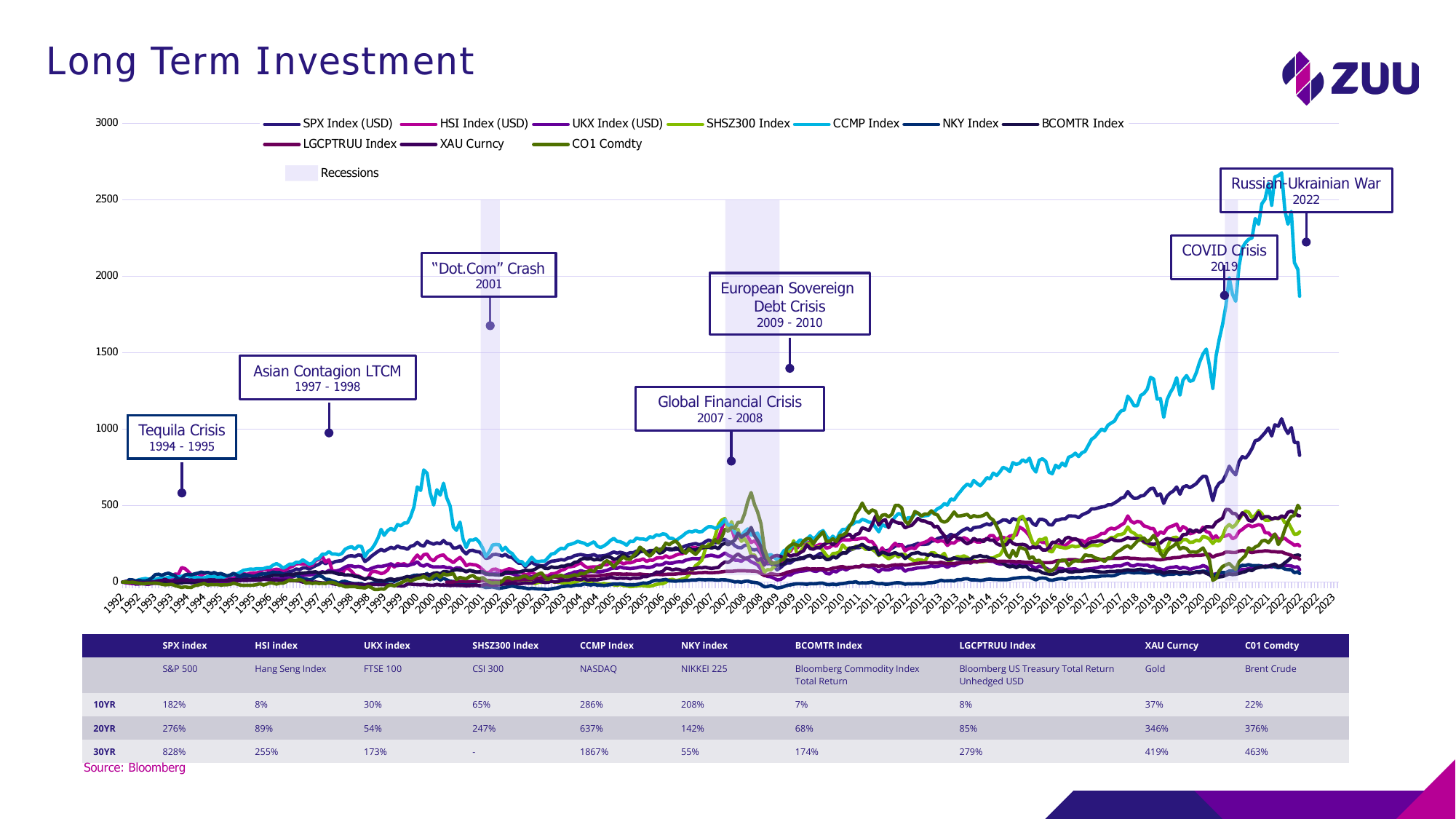

Long Term Investment

### Chart

| Category | SPX Index (USD) | HSI Index (USD) | UKX Index (USD) | SHSZ300 Index | CCMP Index | NKY Index | BCOMTR Index | LGCPTRUU Index | XAU Curncy | CO1 Comdty |
|---|---|---|---|---|---|---|---|---|---|---|
| 44728 | 828.60046 | 236.33604 | 80.3985 | 328.64609 | 1869.33105 | 56.00663 | 174.50352 | 149.36479 | 433.62991 | 483.24356 |
| 44712 | 912.43445 | 245.65697 | 99.89787 | 315.43924 | 2043.61072 | 67.44938 | 176.80969 | 160.67802 | 435.0466 | 501.86185 |
| 44680 | 912.38055 | 240.41985 | 97.57985 | 311.70197 | 2088.54517 | 61.75322 | 172.65195 | 159.14145 | 452.39664 | 435.71777 |
| 44651 | 1010.01373 | 255.69342 | 105.60246 | 351.18686 | 2423.1582 | 80.59395 | 161.81113 | 175.21869 | 464.19336 | 428.71143 |
| 44620 | 971.67639 | 268.17181 | 107.94461 | 391.94131 | 2339.92188 | 81.83881 | 140.97403 | 182.24524 | 455.90857 | 394.80646 |
| 44592 | 1006.3728 | 286.64459 | 108.83015 | 386.00879 | 2426.59326 | 85.06383 | 126.84238 | 188.17647 | 423.34595 | 346.88879 |
| 44561 | 1067.78064 | 280.05292 | 108.10352 | 426.54462 | 2675.89966 | 97.24447 | 108.53555 | 197.34192 | 432.67328 | 281.08771 |
| 44530 | 1018.97876 | 281.34256 | 94.95892 | 414.3172 | 2656.86475 | 94.08772 | 101.43452 | 196.4314 | 416.75015 | 245.76189 |
| 44498 | 1028.38245 | 313.18246 | 106.04131 | 419.13336 | 2649.89185 | 99.82731 | 117.32197 | 198.8022 | 419.33023 | 313.4248 |
| 44469 | 955.40747 | 299.80219 | 98.61037 | 411.52032 | 2463.62305 | 108.54408 | 111.84765 | 198.71683 | 411.63367 | 284.71338 |
| 44439 | 1008.11975 | 321.42761 | 103.85683 | 403.88916 | 2607.45923 | 101.55095 | 101.80728 | 203.34389 | 428.13629 | 257.6188 |
| 44407 | 976.90009 | 323.02466 | 103.50668 | 404.40958 | 2503.3855 | 96.08897 | 102.4059 | 204.79659 | 428.30228 | 273.98334 |
| 44377 | 952.94751 | 370.13312 | 102.20569 | 448.06036 | 2473.44751 | 104.50513 | 98.75176 | 201.00327 | 415.46594 | 268.10388 |
| 44347 | 930.06567 | 375.71469 | 107.58351 | 466.98938 | 2339.44995 | 108.00663 | 95.13917 | 200.6129 | 455.2912 | 239.63744 |
| 44316 | 924.44507 | 368.4281 | 100.69698 | 436.04199 | 2377.40942 | 108.00663 | 89.95638 | 197.44133 | 415.18054 | 229.49535 |
| 44286 | 873.41351 | 362.32471 | 92.90088 | 421.89474 | 2250.40283 | 108.1553 | 75.41347 | 193.20287 | 397.29471 | 211.31798 |
| 44253 | 833.78497 | 373.21942 | 88.24397 | 458.48483 | 2240.72925 | 114.30991 | 79.26216 | 198.95808 | 404.96216 | 224.00784 |
| 44225 | 810.04065 | 362.03091 | 82.84974 | 464.00479 | 2219.14307 | 108.48421 | 68.36787 | 203.16121 | 438.04602 | 173.78735 |
| 44196 | 820.28961 | 344.81918 | 83.62409 | 440.85931 | 2186.77783 | 109.73672 | 64.06018 | 206.20277 | 452.81305 | 153.79716 |
| 44165 | 787.34991 | 330.35358 | 74.21283 | 410.75958 | 2064.43213 | 99.99928 | 56.28639 | 202.46982 | 417.45776 | 133.17001 |
| 44134 | 701.18585 | 293.77829 | 50.28678 | 375.29544 | 1836.05212 | 73.23255 | 50.98309 | 193.48665 | 447.11996 | 83.53748 |
| 44104 | 723.98199 | 283.38538 | 57.69106 | 357.61322 | 1881.46021 | 73.35958 | 48.88586 | 193.66862 | 449.16132 | 100.63694 |
| 44074 | 757.62482 | 311.44632 | 65.47655 | 376.40518 | 1989.32935 | 72.54626 | 54.04856 | 195.99043 | 473.03436 | 121.85204 |
| 44043 | 701.47009 | 301.95047 | 60.8507 | 355.98364 | 1806.54187 | 61.85437 | 44.28997 | 196.8878 | 475.38147 | 112.15091 |
| 44012 | 659.61432 | 299.1817 | 59.01941 | 299.24203 | 1684.7356 | 63.09801 | 36.49926 | 184.84972 | 418.62552 | 101.61685 |
| 43980 | 645.89844 | 275.15192 | 55.83439 | 267.07733 | 1583.79529 | 60.12562 | 33.45348 | 179.03123 | 403.86429 | 73.10142 |
| 43951 | 613.586 | 302.71805 | 54.59252 | 275.25052 | 1477.28003 | 49.0152 | 27.90198 | 175.03421 | 391.11823 | 23.81186 |
| 43921 | 533.26062 | 285.67612 | 46.41397 | 252.58623 | 1266.23486 | 38.4933 | 29.90036 | 162.40594 | 359.28363 | 11.41597 |
| 43889 | 623.82513 | 324.61868 | 74.84313 | 281.73331 | 1420.11536 | 54.24587 | 48.98392 | 182.81161 | 361.76178 | 147.52573 |
| 43861 | 690.29742 | 329.16241 | 100.1842 | 292.71051 | 1523.65857 | 68.88457 | 56.89161 | 181.86981 | 362.77228 | 184.95836 |
| 43830 | 691.58624 | 358.37952 | 108.28181 | 298.53491 | 1492.01563 | 71.42696 | 69.35048 | 177.44406 | 341.83749 | 223.3709 |
| 43798 | 669.58398 | 326.26743 | 97.80883 | 268.80618 | 1437.52124 | 68.0117 | 61.22264 | 175.08104 | 326.31915 | 205.87947 |
| 43769 | 644.24463 | 334.79279 | 95.24155 | 274.07651 | 1371.32007 | 67.54023 | 65.45925 | 175.73616 | 340.59116 | 195.10043 |
| 43738 | 629.3429 | 321.57272 | 89.56707 | 261.49146 | 1319.32935 | 58.73174 | 62.18004 | 172.55843 | 328.79733 | 197.7952 |
| 43707 | 617.02356 | 315.51245 | 82.56222 | 259.65784 | 1312.86023 | 53.60245 | 60.29714 | 174.66805 | 342.74316 | 196.08035 |
| 43677 | 630.23474 | 349.42419 | 92.93594 | 277.41452 | 1350.57129 | 56.38596 | 64.1036 | 169.49982 | 311.70065 | 219.30426 |
| 43644 | 620.77228 | 362.82205 | 96.27444 | 277.40683 | 1320.55359 | 55.61872 | 65.21478 | 169.31166 | 310.46884 | 226.06566 |
| 43616 | 574.29315 | 334.5466 | 88.29944 | 256.10452 | 1222.41833 | 49.79488 | 60.89399 | 162.09317 | 280.1922 | 215.97256 |
| 43585 | 621.76947 | 379.4631 | 101.4381 | 293.61771 | 1336.37158 | 57.4086 | 66.49581 | 160.31544 | 273.77112 | 256.6879 |
| 43553 | 594.46759 | 368.73694 | 96.92017 | 290.82401 | 1271.41943 | 51.05919 | 67.20067 | 159.12979 | 276.3483 | 235.08084 |
| 43524 | 582.23895 | 361.99561 | 95.41036 | 271.35675 | 1236.50281 | 51.57052 | 67.49968 | 154.98256 | 282.44614 | 223.51788 |
| 43496 | 562.54224 | 351.01764 | 90.39646 | 223.69566 | 1192.005 | 50.63129 | 65.82088 | 154.50484 | 284.7554 | 203.2337 |
| 43465 | 514.21326 | 317.95679 | 78.55253 | 196.51872 | 1077.3031 | 43.03971 | 57.256 | 148.79782 | 273.46826 | 163.59628 |
| 43434 | 576.28021 | 329.06311 | 85.35934 | 208.84503 | 1200.66357 | 55.19629 | 68.88842 | 145.75824 | 255.42224 | 187.65311 |
| 43404 | 564.41418 | 303.46295 | 89.28575 | 206.27345 | 1196.29175 | 53.00074 | 69.84483 | 146.68301 | 253.7449 | 269.76971 |
| 43371 | 613.96582 | 349.75931 | 103.93578 | 239.14183 | 1327.67029 | 67.68592 | 73.59231 | 150.83881 | 246.79091 | 305.29153 |
| 43343 | 610.9129 | 350.02689 | 100.53928 | 230.31154 | 1338.8822 | 62.42491 | 70.32609 | 151.85991 | 249.7816 | 279.32385 |
| 43312 | 590.0304 | 361.24487 | 111.78511 | 249.29208 | 1261.21179 | 59.18085 | 73.39608 | 151.31853 | 256.47934 | 263.79227 |
| 43280 | 566.03864 | 367.40427 | 109.79398 | 259.07178 | 1232.55859 | 58.87142 | 77.17753 | 149.80437 | 264.76413 | 289.22092 |
| 43251 | 562.82892 | 391.96036 | 112.51038 | 301.82413 | 1220.4613 | 61.10673 | 83.59615 | 151.0186 | 278.13336 | 280.1568 |
| 43220 | 548.8092 | 397.17584 | 115.21542 | 301.58267 | 1153.77393 | 62.51423 | 81.03153 | 152.95113 | 283.04892 | 268.29987 |
| 43189 | 547.05005 | 385.63629 | 105.94389 | 320.0015 | 1153.27356 | 59.37584 | 76.4707 | 155.85942 | 285.98718 | 244.29201 |
| 43159 | 564.92627 | 399.1731 | 107.56661 | 330.53958 | 1190.45605 | 63.15321 | 77.57431 | 154.76352 | 283.89923 | 222.293 |
| 43131 | 591.87286 | 432.53476 | 122.48264 | 360.71167 | 1215.02478 | 66.66168 | 80.69944 | 159.50513 | 291.71228 | 238.31454 |
| 43098 | 555.07178 | 385.06192 | 116.47276 | 319.6647 | 1124.87402 | 59.55841 | 77.18078 | 158.00281 | 279.38263 | 227.63351 |
| 43069 | 548.69409 | 373.13849 | 106.07607 | 310.87369 | 1119.65405 | 59.37729 | 72.04446 | 155.94717 | 271.29004 | 211.46497 |
| 43039 | 530.97467 | 358.5567 | 107.07477 | 309.47415 | 1093.69592 | 52.78551 | 72.84177 | 154.52605 | 270.25336 | 200.68594 |
| 43007 | 517.27838 | 346.75055 | 105.62245 | 291.7121 | 1052.58337 | 42.62555 | 69.21323 | 154.34238 | 272.67035 | 181.92062 |
| 42978 | 505.58878 | 352.67828 | 99.48509 | 292.56628 | 1040.64233 | 40.73735 | 69.46587 | 154.9733 | 284.8078 | 156.6389 |
| 42947 | 505.258 | 343.0845 | 102.45469 | 276.5625 | 1026.35205 | 42.39944 | 68.78553 | 152.91307 | 269.66803 | 157.96178 |
| 42916 | 493.76929 | 318.01126 | 98.05563 | 267.17981 | 989.49963 | 40.70084 | 65.05351 | 148.75647 | 261.56378 | 134.78687 |
| 42886 | 490.92468 | 317.06769 | 101.82065 | 247.05609 | 999.80835 | 40.10695 | 65.37133 | 147.71288 | 269.5166 | 146.49681 |
| 42853 | 484.16229 | 300.81531 | 94.23951 | 238.03358 | 973.03229 | 35.94986 | 67.59745 | 143.63844 | 269.33023 | 153.45419 |
| 42825 | 478.89938 | 292.95953 | 91.22682 | 240.41493 | 948.92474 | 34.04629 | 70.1594 | 140.27394 | 263.77402 | 158.8437 |
| 42794 | 479.12482 | 287.36404 | 87.78321 | 240.94894 | 933.61249 | 34.77027 | 74.812 | 140.32475 | 263.5527 | 172.36649 |
| 42766 | 458.35498 | 281.37094 | 85.79728 | 233.63591 | 896.23669 | 32.96383 | 74.4478 | 138.58119 | 252.56844 | 172.90544 |
| 42734 | 448.54462 | 259.3688 | 83.59428 | 223.12009 | 855.13129 | 29.30845 | 74.2118 | 136.50583 | 234.15842 | 178.39294 |
| 42704 | 438.73917 | 272.14499 | 76.52679 | 247.54247 | 844.58484 | 26.58053 | 71.12724 | 135.42506 | 241.6424 | 147.28075 |
| 42674 | 420.93643 | 274.55249 | 77.0523 | 233.87547 | 820.71326 | 30.96034 | 68.87523 | 142.30887 | 271.93069 | 136.6487 |
| 42643 | 431.25644 | 280.46457 | 86.31362 | 230.60034 | 842.51239 | 27.97045 | 69.70423 | 146.82037 | 283.18869 | 140.37236 |
| 42613 | 431.91306 | 275.17621 | 85.5464 | 237.37741 | 824.98578 | 29.02118 | 64.55049 | 146.89218 | 281.17938 | 130.47525 |
| 42580 | 432.56235 | 257.35019 | 85.20273 | 226.93359 | 815.92084 | 27.7409 | 67.50204 | 146.4541 | 293.50031 | 108.03528 |
| 42551 | 414.25 | 239.42551 | 79.68249 | 221.06161 | 759.23883 | 19.10515 | 76.52515 | 142.29591 | 284.94467 | 143.4101 |
| 42521 | 413.78448 | 239.32204 | 88.30328 | 226.22733 | 777.93823 | 22.87289 | 69.52248 | 138.77573 | 253.90797 | 143.45909 |
| 42489 | 406.02734 | 243.97397 | 90.08131 | 230.31339 | 747.29596 | 21.38312 | 69.84335 | 140.57079 | 276.68317 | 135.81578 |
| 42460 | 404.66507 | 239.28137 | 85.05855 | 237.84889 | 764.0614 | 17.54427 | 56.52013 | 137.20129 | 258.9837 | 94.02254 |
| 42429 | 373.42334 | 211.29715 | 76.6205 | 197.41983 | 708.7207 | 11.98268 | 50.75861 | 128.68658 | 260.70764 | 76.23714 |
| 42398 | 375.38589 | 220.26697 | 80.16198 | 203.58185 | 718.65686 | 14.28797 | 53.25135 | 126.89283 | 225.629 | 70.21068 |
| 42369 | 400.79385 | 258.13693 | 91.49808 | 289.59601 | 788.46875 | 24.52443 | 55.871 | 126.81832 | 208.99825 | 82.65556 |
| 42338 | 409.72949 | 259.35681 | 98.97165 | 277.65399 | 806.43542 | 26.52941 | 60.83393 | 127.51518 | 210.06697 | 118.56933 |
| 42307 | 409.47223 | 269.99573 | 104.57158 | 278.9812 | 796.69092 | 24.75447 | 73.4138 | 130.05064 | 232.58882 | 142.82214 |
| 42277 | 370.43417 | 240.67268 | 90.97743 | 241.27321 | 719.7605 | 14.65224 | 74.19102 | 128.69017 | 224.72044 | 136.99167 |
| 42247 | 383.21164 | 254.1523 | 100.19119 | 257.30417 | 747.5 | 22.93504 | 80.35405 | 128.58479 | 230.49796 | 165.31113 |
| 42216 | 415.47018 | 302.49991 | 117.84689 | 316.44086 | 809.91486 | 31.01431 | 82.02644 | 129.72263 | 219.10309 | 155.80598 |
| 42185 | 405.49075 | 328.88699 | 113.50166 | 388.85281 | 784.82434 | 30.75145 | 103.65237 | 128.81259 | 241.39488 | 211.56296 |
| 42153 | 416.34 | 347.99014 | 122.07321 | 429.6084 | 799.57947 | 30.73664 | 100.19416 | 131.53632 | 246.70355 | 221.21509 |
| 42124 | 410.97906 | 359.68756 | 122.22951 | 419.00504 | 776.76013 | 28.73059 | 105.74547 | 134.16541 | 244.89517 | 227.19255 |
| 42094 | 406.66193 | 306.79681 | 109.3163 | 342.54092 | 769.56885 | 26.34949 | 94.5881 | 132.42204 | 244.6622 | 170.01469 |
| 42062 | 415.6319 | 305.38266 | 123.31663 | 286.0285 | 780.68311 | 23.87551 | 105.12391 | 134.83946 | 253.28481 | 206.61441 |
| 42034 | 388.80042 | 300.36795 | 111.07307 | 272.08414 | 722.43433 | 18.77275 | 99.97204 | 136.14893 | 273.84683 | 159.62764 |
| 42004 | 404.45926 | 285.57724 | 113.00995 | 285.64404 | 740.32117 | 15.26741 | 106.88235 | 135.19646 | 244.89517 | 180.89172 |
| 41971 | 406.58109 | 291.75299 | 118.6758 | 209.77377 | 750.18274 | 16.05601 | 123.96201 | 136.68204 | 239.94759 | 243.70407 |
| 41943 | 394.45044 | 291.93637 | 118.00276 | 177.89569 | 721.63593 | 15.49468 | 133.4588 | 135.99582 | 241.56668 | 320.67615 |
| 41912 | 383.23859 | 274.07843 | 123.64449 | 170.49934 | 697.26581 | 16.37796 | 135.35075 | 135.0578 | 251.82004 | 363.84125 |
| 41880 | 390.85364 | 304.34286 | 135.48077 | 157.93521 | 712.68097 | 16.99558 | 150.97601 | 140.62616 | 274.87479 | 405.58551 |
| 41851 | 373.04111 | 304.58978 | 136.60338 | 157.84422 | 675.33179 | 19.84298 | 153.62677 | 138.63348 | 273.49738 | 419.45126 |
| 41820 | 380.28372 | 278.98059 | 140.13658 | 136.40782 | 682.14691 | 18.11559 | 166.92932 | 140.1826 | 286.52591 | 450.51447 |
| 41789 | 371.30151 | 277.07654 | 138.97212 | 133.84219 | 652.77148 | 13.4402 | 165.34691 | 138.94765 | 263.91382 | 436.06076 |
| 41759 | 361.59406 | 261.58063 | 138.18896 | 133.62024 | 630.04968 | 10.50436 | 173.20045 | 137.09113 | 276.12115 | 429.49533 |
| 41729 | 358.74945 | 261.68723 | 129.16931 | 133.81473 | 645.03015 | 13.5167 | 166.70395 | 133.95074 | 273.91089 | 427.97647 |
| 41698 | 355.59122 | 272.68976 | 137.17545 | 140.18124 | 664.39319 | 14.7312 | 165.61177 | 133.7845 | 286.2522 | 434.3949 |
| 41670 | 336.75946 | 259.33578 | 123.10613 | 146.09279 | 628.15472 | 15.11864 | 150.02225 | 130.03371 | 262.41992 | 421.31308 |
| 41639 | 352.87402 | 280.70383 | 132.78801 | 160.79497 | 641.05573 | 22.3349 | 149.28027 | 128.01611 | 249.92429 | 442.87115 |
| 41607 | 342.44867 | 290.15506 | 126.56509 | 171.16693 | 620.34955 | 20.61566 | 146.22733 | 128.00606 | 264.98251 | 437.43262 |
| 41578 | 330.37683 | 279.10425 | 124.96096 | 163.8197 | 595.47729 | 15.0007 | 148.21388 | 128.28825 | 285.28247 | 433.26801 |
| 41547 | 312.00323 | 273.33768 | 117.74014 | 166.59915 | 569.1767 | 16.14509 | 151.93399 | 125.16351 | 287.02097 | 430.96521 |
| 41516 | 300.10046 | 254.91679 | 106.65266 | 156.15132 | 536.95349 | 7.57276 | 158.53752 | 121.02076 | 306.31042 | 458.59872 |
| 41486 | 313.0274 | 257.38556 | 109.22385 | 142.39648 | 543.42975 | 9.69522 | 150.03072 | 122.44865 | 285.8678 | 427.6825 |
| 41453 | 293.56104 | 239.71558 | 96.51083 | 142.89372 | 503.84137 | 8.65132 | 146.66998 | 119.00775 | 259.50204 | 400.53894 |
| 41425 | 299.55408 | 265.35077 | 107.98288 | 187.8275 | 513.18488 | 7.75304 | 158.87483 | 124.43089 | 304.13513 | 391.86673 |
| 41394 | 291.42697 | 271.08252 | 108.05004 | 168.91885 | 490.62988 | 12.14151 | 164.81406 | 129.9843 | 330.02621 | 401.56787 |
| 41362 | 284.47348 | 263.83167 | 102.76958 | 172.14697 | 479.7587 | 3.82927 | 172.41722 | 124.6543 | 365.20093 | 439.0495 |
| 41333 | 271.11777 | 275.99619 | 101.09271 | 191.03102 | 460.71506 | -1.25451 | 170.59389 | 124.97585 | 359.99127 | 445.71289 |
| 41305 | 267.05786 | 287.50577 | 107.45692 | 192.67601 | 457.51065 | -3.7648 | 182.12372 | 126.13371 | 384.47873 | 466.14404 |
| 41274 | 249.43646 | 270.2334 | 99.44723 | 174.11865 | 435.75409 | -4.71069 | 175.51881 | 127.22662 | 387.87128 | 444.39001 |
| 41243 | 246.98387 | 260.0325 | 95.83405 | 132.78398 | 434.10928 | -9.6759 | 182.89424 | 126.04226 | 399.41177 | 444.97797 |
| 41213 | 245.99892 | 253.67316 | 94.25421 | 144.8997 | 428.25232 | -11.77172 | 182.74834 | 125.55766 | 401.0629 | 432.58206 |
| 41180 | 252.98427 | 240.40025 | 93.11651 | 147.13237 | 452.91519 | -10.17506 | 194.14003 | 123.00637 | 416.08911 | 450.66144 |
| 41152 | 244.63174 | 218.13605 | 88.65099 | 135.23518 | 444.17496 | -10.93858 | 189.20741 | 119.81927 | 392.67618 | 461.34247 |
| 41121 | 237.95267 | 223.35074 | 83.84613 | 148.3808 | 421.5614 | -12.1849 | 185.50061 | 117.13161 | 370.17471 | 414.06174 |
| 41089 | 233.74823 | 217.41156 | 81.90474 | 162.39966 | 420.76828 | -10.94032 | 168.15471 | 112.84512 | 365.18637 | 379.17688 |
| 41060 | 221.04915 | 204.00256 | 70.7856 | 179.92824 | 401.6572 | -14.02047 | 154.19202 | 110.63927 | 354.42923 | 399.11807 |
| 41029 | 242.50748 | 244.37303 | 93.9399 | 182.50456 | 440.5181 | -6.62901 | 179.73761 | 114.17421 | 384.78452 | 485.35031 |
| 40998 | 245.09482 | 235.32031 | 92.05804 | 164.03145 | 448.53973 | -3.70792 | 180.92657 | 112.24039 | 385.7746 | 502.0578 |
| 40968 | 234.61067 | 254.05629 | 94.82922 | 183.48068 | 426.41766 | -5.29197 | 193.04863 | 113.23051 | 394.10599 | 500.97992 |
| 40939 | 221.55878 | 232.97459 | 86.30398 | 164.58878 | 399.2619 | -8.95558 | 185.34799 | 109.98255 | 406.04544 | 443.75305 |
| 40907 | 208.13202 | 200.62471 | 79.9345 | 152.24725 | 362.23386 | -13.34139 | 178.46201 | 104.33071 | 355.71054 | 426.11465 |
| 40877 | 205.52261 | 193.24248 | 80.10246 | 167.76602 | 364.92902 | -14.20032 | 189.30489 | 102.23374 | 408.54688 | 441.49927 |
| 40847 | 207.076 | 223.86932 | 86.1854 | 187.11198 | 376.29703 | -9.01281 | 195.87032 | 109.12372 | 399.33023 | 436.79568 |
| 40816 | 177.2137 | 186.18269 | 67.08799 | 173.96071 | 328.56635 | -11.0044 | 177.5041 | 102.43246 | 372.85672 | 403.4787 |
| 40786 | 198.64507 | 234.01421 | 82.79838 | 202.35783 | 357.67566 | -7.65471 | 225.46072 | 108.83465 | 431.61038 | 462.71436 |
| 40753 | 216.62665 | 264.651 | 98.96583 | 212.77797 | 389.06671 | 0.53031 | 222.24286 | 110.2224 | 373.80606 | 471.97452 |
| 40724 | 223.57524 | 264.57413 | 98.90067 | 219.02798 | 392.10788 | -3.85349 | 212.97331 | 105.78381 | 336.86081 | 451.10239 |
| 40694 | 229.59279 | 285.69522 | 104.95905 | 213.83244 | 403.06955 | -5.96247 | 229.59908 | 106.8848 | 347.21317 | 471.92554 |
| 40662 | 234.1035 | 286.80481 | 110.27148 | 233.20821 | 409.85449 | -4.70678 | 247.15912 | 107.2401 | 355.35818 | 516.80548 |
| 40633 | 224.84686 | 283.18918 | 97.62768 | 233.43924 | 393.44748 | -7.06945 | 235.5392 | 100.51627 | 317.06464 | 475.01224 |
| 40602 | 225.18744 | 279.52206 | 102.80028 | 233.94952 | 393.6604 | 2.42064 | 228.75195 | 99.49468 | 310.98718 | 447.77069 |
| 40574 | 215.11736 | 281.03073 | 95.71674 | 216.01617 | 379.07736 | -1.44668 | 224.47566 | 97.18972 | 288.08386 | 394.90445 |
| 40543 | 208.13936 | 275.35831 | 91.52227 | 221.59064 | 370.70087 | -1.25626 | 221.25346 | 95.86661 | 313.91962 | 364.23322 |
| 40512 | 189.25124 | 275.24881 | 79.35363 | 218.74843 | 343.26294 | -6.21935 | 190.23079 | 94.28312 | 303.67792 | 320.97012 |
| 40480 | 189.91522 | 277.39407 | 89.2592 | 243.1306 | 344.89175 | -9.78558 | 191.26193 | 101.25867 | 295.86487 | 307.39835 |
| 40451 | 179.60994 | 264.93253 | 81.70053 | 197.25761 | 320.26614 | -11.41799 | 177.43785 | 99.21398 | 281.05417 | 303.28271 |
| 40421 | 157.10051 | 234.38872 | 66.8781 | 188.77675 | 275.09402 | -17.21812 | 158.65842 | 93.64363 | 263.24985 | 265.70309 |
| 40389 | 169.90738 | 242.91945 | 71.82299 | 186.85605 | 300.05322 | -12.95884 | 165.41357 | 91.27153 | 243.9138 | 283.04752 |
| 40359 | 152.53835 | 227.42522 | 53.18108 | 156.03961 | 274.24414 | -16.41972 | 148.57454 | 83.79465 | 261.78799 | 267.51593 |
| 40329 | 166.92067 | 221.50751 | 56.54242 | 175.14636 | 300.46841 | -15.41568 | 147.786 | 80.79273 | 254.19336 | 265.75208 |
| 40298 | 190.75563 | 244.36366 | 76.69663 | 204.45012 | 336.69092 | -7.2199 | 166.21599 | 87.04043 | 243.34013 | 328.41739 |
| 40268 | 186.52669 | 246.45671 | 79.64076 | 232.00368 | 325.47195 | -6.34935 | 161.13875 | 85.88665 | 224.18463 | 305.19354 |
| 40235 | 170.61548 | 236.32114 | 69.85926 | 225.6823 | 297.13626 | -10.07173 | 164.42387 | 85.44618 | 225.44846 | 280.1568 |
| 40207 | 163.11314 | 228.22607 | 72.97638 | 217.95262 | 281.00604 | -11.0638 | 154.95801 | 86.34068 | 214.85149 | 250.12248 |
| 40178 | 173.21507 | 257.30005 | 81.98888 | 254.80435 | 302.6171 | -9.9171 | 174.97012 | 85.07842 | 219.44672 | 281.82263 |
| 40147 | 168.44466 | 256.61871 | 77.20924 | 248.45233 | 280.5181 | -14.5606 | 169.63423 | 89.87023 | 243.51485 | 284.46838 |
| 40116 | 153.88347 | 255.49713 | 72.67202 | 225.48236 | 262.86551 | -12.0212 | 160.47231 | 85.97879 | 204.44089 | 268.44684 |
| 40086 | 158.99936 | 242.46199 | 71.20889 | 198.19269 | 276.58267 | -10.84068 | 152.201 | 83.70391 | 193.44788 | 238.41254 |
| 40056 | 150.0686 | 222.32671 | 66.53657 | 180.69536 | 256.46912 | -10.81202 | 148.29424 | 79.3466 | 176.99185 | 241.25429 |
| 40025 | 141.9464 | 236.22044 | 60.1978 | 270.30408 | 251.04684 | -13.64004 | 149.74942 | 75.38614 | 177.81013 | 251.29839 |
| 39994 | 125.24624 | 200.35512 | 45.66032 | 214.03407 | 225.59262 | -18.41895 | 141.93094 | 68.05668 | 169.80199 | 239.53944 |
| 39962 | 125.20213 | 196.87984 | 48.59275 | 173.79781 | 214.8208 | -21.3945 | 146.62341 | 64.55801 | 185.14268 | 221.0191 |
| 39933 | 113.85064 | 153.65239 | 30.53937 | 160.42143 | 204.70192 | -29.55711 | 118.24215 | 54.36 | 158.6488 | 148.8976 |
| 39903 | 95.4893 | 121.86664 | 16.8878 | 148.60365 | 171.21895 | -35.59164 | 116.65403 | 49.35622 | 167.71986 | 141.20529 |
| 39871 | 80.10732 | 109.2278 | 14.41101 | 111.9999 | 144.47125 | -39.03636 | 109.1191 | 47.81367 | 174.40886 | 127.09456 |
| 39843 | 102.35213 | 116.86815 | 24.95007 | 101.12539 | 161.96239 | -29.85823 | 118.82009 | 51.39911 | 170.19511 | 124.79177 |
| 39813 | 121.30887 | 135.12796 | 34.56082 | 80.40936 | 179.81369 | -22.60826 | 131.25031 | 55.29404 | 156.85789 | 123.3709 |
| 39780 | 119.59132 | 126.96618 | 37.31243 | 81.13212 | 172.45741 | -29.71895 | 142.1062 | 45.89161 | 138.22073 | 162.07741 |
| 39752 | 137.35728 | 128.28059 | 47.19075 | 64.78068 | 205.34953 | -31.12334 | 160.21246 | 42.64774 | 110.78917 | 220.0392 |
| 39721 | 185.77449 | 193.87321 | 81.70016 | 121.93565 | 271.16394 | -16.33115 | 230.56799 | 55.47453 | 153.6255 | 380.98972 |
| 39689 | 214.31126 | 245.06453 | 113.27579 | 136.94388 | 320.07098 | -5.17206 | 273.64105 | 68.16077 | 142.03552 | 458.79471 |
| 39660 | 210.5258 | 269.008 | 123.28702 | 178.1814 | 312.62421 | -2.24844 | 302.99606 | 71.55835 | 166.19102 | 507.44733 |
| 39629 | 213.61787 | 258.98425 | 133.194 | 175.92447 | 306.84528 | 0.17634 | 357.19278 | 72.11257 | 169.48166 | 585.10535 |
| 39598 | 243.11266 | 298.15924 | 149.27954 | 252.3951 | 347.5976 | 7.22217 | 319.06229 | 72.78026 | 158.15376 | 526.06567 |
| 39568 | 239.48891 | 318.51556 | 151.36848 | 283.83344 | 328.10504 | 4.71001 | 307.91006 | 74.16154 | 155.54747 | 445.6149 |
| 39538 | 224.07997 | 271.85458 | 135.85385 | 266.20486 | 304.38254 | -1.02641 | 293.87399 | 74.18106 | 167.00641 | 391.42578 |
| 39507 | 226.02293 | 296.13342 | 143.23085 | 345.29175 | 303.03052 | 3.00075 | 320.54504 | 73.94638 | 183.60512 | 390.44586 |
| 39478 | 237.76401 | 281.0108 | 143.47333 | 335.82529 | 324.03479 | 0.76459 | 274.53702 | 72.54607 | 169.6855 | 351.78833 |
| 39447 | 259.76871 | 351.65045 | 166.55006 | 395.1084 | 370.59616 | 7.08227 | 259.35886 | 69.9912 | 142.77811 | 359.82361 |
| 39416 | 262.89999 | 365.93298 | 175.6545 | 334.41956 | 372.13626 | 11.60021 | 243.44916 | 70.64224 | 128.17415 | 332.43509 |
| 39386 | 279.61975 | 412.3345 | 190.95436 | 416.29208 | 407.29596 | 14.65517 | 254.56891 | 69.77833 | 132.03261 | 344.04703 |
| 39353 | 274.07507 | 342.63452 | 174.74118 | 403.67361 | 379.32932 | 15.37501 | 243.13016 | 66.69313 | 116.54047 | 287.8981 |
| 39325 | 261.14813 | 289.62402 | 164.65826 | 375.57767 | 360.67422 | 12.78588 | 217.69965 | 63.462 | 96.06873 | 256.14896 |
| 39294 | 256.56393 | 275.18768 | 169.62538 | 299.04538 | 351.66254 | 14.16329 | 229.67007 | 62.56791 | 93.44788 | 277.51102 |
| 39262 | 268.34174 | 252.72684 | 176.14055 | 234.93262 | 361.89319 | 16.11553 | 222.96809 | 60.77594 | 89.18171 | 249.87752 |
| 39233 | 275.02328 | 234.66327 | 172.87212 | 247.76028 | 362.12207 | 15.79659 | 227.5434 | 61.30108 | 92.34129 | 233.366 |
| 39202 | 263.20135 | 229.01981 | 168.71632 | 212.72348 | 348.02875 | 14.64685 | 227.12003 | 63.64389 | 97.56844 | 231.45517 |
| 39171 | 248.13054 | 220.93478 | 158.56453 | 143.9129 | 329.67352 | 16.00588 | 223.38457 | 61.49711 | 93.30227 | 233.65997 |
| 39141 | 244.69055 | 218.62714 | 152.05708 | 122.69559 | 328.69943 | 17.33126 | 220.26248 | 61.73169 | 94.91846 | 203.2337 |
| 39113 | 252.38889 | 226.12825 | 153.4381 | 107.8493 | 337.17706 | 13.44554 | 209.82898 | 58.24696 | 90.21549 | 181.2347 |
| 39080 | 247.50331 | 225.05789 | 153.46185 | 77.14977 | 328.54684 | 14.14471 | 209.17818 | 59.27433 | 85.4106 | 198.18716 |
| 39051 | 243.1739 | 208.72708 | 147.814 | 48.25771 | 331.47089 | 10.96132 | 224.06195 | 61.27199 | 88.70123 | 214.84566 |
| 39021 | 237.61455 | 198.39221 | 143.51483 | 25.91467 | 319.92725 | 10.86561 | 207.25827 | 57.3427 | 76.64531 | 189.22096 |
| 38989 | 227.30191 | 185.17462 | 132.30669 | 20.2689 | 300.71506 | 7.82713 | 193.34331 | 55.56707 | 74.2283 | 206.12445 |
| 38960 | 219.4541 | 183.23979 | 133.91318 | 14.03359 | 287.46451 | 8.51289 | 212.1378 | 55.3292 | 82.67326 | 244.19402 |
| 38929 | 212.79953 | 176.62309 | 130.59573 | 10.02885 | 271.09119 | 6.39863 | 223.80695 | 53.01517 | 85.42516 | 268.20187 |
| 38898 | 211.21674 | 165.27576 | 124.31734 | 18.12365 | 285.39566 | 6.88077 | 213.73576 | 51.20856 | 79.33897 | 260.1666 |
| 38868 | 211.18979 | 158.90096 | 123.17749 | 15.37274 | 286.60043 | 8.6124 | 218.68718 | 52.22159 | 87.88585 | 244.97795 |
| 38835 | 221.11775 | 172.17908 | 128.36406 | -0.90017 | 312.09546 | 17.21435 | 215.6675 | 50.49356 | 90.57368 | 255.21803 |
| 38807 | 217.25143 | 157.96828 | 115.97506 | -10.34082 | 315.15082 | 14.56368 | 195.62456 | 48.06628 | 69.96214 | 222.92993 |
| 38776 | 213.77959 | 159.86673 | 111.4436 | -11.27792 | 304.78885 | 10.41522 | 189.19235 | 49.64688 | 63.5265 | 202.59677 |
| 38748 | 213.63992 | 157.22725 | 113.90253 | -15.16468 | 309.1235 | 12.43338 | 208.50572 | 50.20639 | 65.66686 | 223.3219 |
| 38716 | 205.84848 | 143.00577 | 101.06727 | -22.48324 | 291.29169 | 7.76481 | 202.9035 | 48.54003 | 50.55329 | 188.976 |
| 38686 | 206.14005 | 143.96599 | 95.6373 | -26.74156 | 296.17105 | -2.01121 | 193.54416 | 47.32898 | 43.58765 | 169.72072 |
| 38656 | 195.73431 | 135.04613 | 95.82477 | -26.57283 | 276.20654 | -7.79411 | 192.78801 | 47.96 | 35.46593 | 184.66438 |
| 38625 | 201.07561 | 151.90067 | 101.34418 | -23.19931 | 281.77609 | -5.67941 | 212.42038 | 49.99034 | 36.66278 | 211.024 |
| 38595 | 198.99789 | 142.87866 | 98.90039 | -22.39308 | 281.84705 | -11.51604 | 198.53102 | 52.64024 | 26.73267 | 228.36845 |
| 38562 | 202.39134 | 142.43286 | 93.42497 | -25.77092 | 287.65613 | -16.3883 | 177.57933 | 49.91334 | 25.16016 | 190.88683 |
| 38533 | 191.89249 | 131.44231 | 90.75681 | -28.07857 | 264.96805 | -17.60054 | 165.66896 | 51.06811 | 26.82003 | 172.31749 |
| 38503 | 191.93414 | 125.75218 | 88.36362 | -29.94241 | 266.96594 | -17.63402 | 161.27089 | 51.16453 | 21.50553 | 148.55463 |
| 38471 | 183.44441 | 125.97248 | 90.97283 | -23.68243 | 240.9599 | -17.99518 | 163.31485 | 52.57699 | 26.49971 | 150.31847 |
| 38442 | 189.26103 | 119.50101 | 92.43815 | -22.87963 | 254.72498 | -14.10825 | 179.63019 | 50.84011 | 24.73792 | 165.99706 |
| 38411 | 194.8988 | 130.52167 | 98.95161 | -14.87677 | 264.03833 | -11.33105 | 170.00404 | 53.35923 | 26.86372 | 145.27193 |
| 38383 | 189.42764 | 122.81836 | 90.20699 | -21.84209 | 265.93506 | -13.24145 | 152.18822 | 52.83568 | 23.06348 | 124.98775 |
| 38352 | 196.93733 | 131.87149 | 92.03529 | -18.14988 | 285.99005 | -12.02899 | 149.58401 | 54.01685 | 27.67909 | 98.23616 |
| 38321 | 187.60229 | 129.02925 | 87.00633 | -13.00854 | 272.03867 | -16.57533 | 162.47305 | 51.46984 | 31.31916 | 122.97894 |
| 38289 | 176.91478 | 112.44171 | 76.67309 | -14.03393 | 250.42406 | -19.79444 | 165.65518 | 48.33184 | 24.79616 | 139.98041 |
| 38260 | 173.08766 | 113.13034 | 72.42499 | -9.20169 | 236.55785 | -22.30935 | 161.23445 | 45.30442 | 21.79674 | 127.24155 |
| 38230 | 170.55421 | 108.66805 | 67.51322 | -13.56872 | 226.13556 | -19.69615 | 144.49477 | 43.47878 | 19.35061 | 94.07153 |
| 38198 | 169.93678 | 98.72864 | 66.85277 | -10.89703 | 234.87579 | -19.84204 | 149.03365 | 40.28819 | 13.87595 | 96.12935 |
| 38168 | 179.52173 | 99.50098 | 68.64159 | -11.72587 | 263.34103 | -14.44221 | 144.71039 | 39.68167 | 14.8078 | 69.03479 |
| 38138 | 174.58224 | 98.235 | 69.10491 | -1.22349 | 252.50887 | -18.9926 | 155.29552 | 39.29598 | 15.18637 | 79.22587 |
| 38107 | 171.30641 | 93.94209 | 65.96299 | 1.46388 | 240.69376 | -15.94192 | 151.03922 | 38.93878 | 12.62376 | 68.9368 |
| 38077 | 175.93718 | 106.11507 | 68.05401 | 13.35181 | 253.83606 | -11.26666 | 155.57219 | 44.02503 | 24.18462 | 54.38511 |
| 38044 | 180.52629 | 126.28347 | 74.51064 | 10.6241 | 260.15259 | -20.21952 | 147.91714 | 42.69604 | 15.36109 | 57.91279 |
| 38016 | 177.14265 | 116.45589 | 66.63664 | 4.87355 | 266.59866 | -19.58985 | 132.81184 | 41.37702 | 17.19569 | 42.96913 |
| 37986 | 172.43593 | 105.16541 | 66.23554 | -2.21242 | 255.45955 | -21.29489 | 128.6658 | 40.67746 | 20.98136 | 47.81969 |
| 37953 | 159.27377 | 100.85815 | 55.661 | -6.45301 | 247.8105 | -27.23421 | 112.95893 | 36.31059 | 15.94351 | 39.39246 |
| 37925 | 157.43863 | 98.77092 | 51.35061 | -9.01511 | 242.83357 | -24.27306 | 113.63139 | 34.5736 | 11.89575 | 35.71778 |
| 37894 | 144.02657 | 83.6573 | 41.58466 | -7.7487 | 217.0582 | -27.75266 | 103.89398 | 35.50983 | 12.21607 | 35.27682 |
| 37862 | 146.97653 | 77.15369 | 36.50603 | -3.54056 | 221.2296 | -30.00802 | 103.72365 | 29.06242 | 9.36226 | 44.488 |
| 37833 | 142.63979 | 64.58192 | 39.10658 | 0.0715 | 207.84599 | -37.39818 | 95.98393 | 29.06112 | 3.1887 | 39.00049 |
| 37802 | 138.76611 | 55.54507 | 38.72425 | -0.60119 | 187.93471 | -40.3281 | 94.81229 | 33.59454 | 0.87362 | 38.80451 |
| 37771 | 136.093 | 54.08165 | 38.07526 | 6.4721 | 183.16359 | -44.36298 | 99.7509 | 34.5743 | 6.12988 | 28.95639 |
| 37741 | 124.6582 | 41.56827 | 30.83708 | 1.48409 | 159.81369 | -48.19748 | 88.71878 | 29.30686 | -1.41235 | 16.02156 |
| 37711 | 107.81595 | 40.21329 | 18.79861 | -0.54916 | 137.96487 | -46.70442 | 89.90125 | 26.66432 | -1.73267 | 33.17001 |
| 37680 | 106.0935 | 48.14315 | 19.89252 | -0.65725 | 137.31725 | -44.15666 | 105.39841 | 26.31569 | 1.9074 | 60.65654 |
| 37652 | 109.65845 | 50.35058 | 22.16945 | -1.16759 | 134.37012 | -45.13273 | 98.71218 | 24.46425 | 7.20734 | 52.37629 |
| 37621 | 115.56818 | 51.38811 | 32.12918 | -9.6723 | 136.96062 | -42.86 | 84.50974 | 23.03296 | 1.35411 | 40.42136 |
| 37589 | 129.40903 | 63.54379 | 35.06815 | -4.68393 | 162.38112 | -40.70692 | 75.8967 | 17.93267 | -7.35294 | 23.27291 |
| 37560 | 117.02357 | 53.31674 | 31.59826 | 0.28559 | 135.93861 | -44.37524 | 75.39949 | 16.50387 | -7.46942 | 26.01666 |
| 37529 | 99.75499 | 47.32011 | 21.64523 | 5.23332 | 107.95955 | -39.17142 | 77.22784 | 17.60446 | -5.78043 | 40.86232 |
| 37498 | 124.44994 | 63.08389 | 36.2133 | 11.41837 | 133.29489 | -36.04414 | 70.79563 | 16.01041 | -8.92545 | 34.59089 |
| 37468 | 123.35963 | 66.72128 | 38.28989 | 11.16422 | 135.67424 | -34.8896 | 64.32109 | 13.59219 | -11.60454 | 24.64478 |
| 37435 | 142.51727 | 72.09914 | 48.12997 | 17.13336 | 159.61853 | -29.95693 | 65.21606 | 13.53322 | -8.4304 | 25.33072 |
| 37407 | 161.4642 | 83.52312 | 54.60003 | 1.37768 | 186.68027 | -25.37096 | 62.07233 | 10.96659 | -4.90681 | 19.79422 |
| 37376 | 163.86044 | 86.70954 | 56.78931 | 10.78219 | 199.54401 | -29.46725 | 64.60366 | 8.56132 | -10.17764 | 29.69133 |
| 37344 | 181.12657 | 79.16392 | 56.45642 | 7.49567 | 227.42194 | -34.43301 | 64.60268 | 6.19241 | -11.86663 | 26.99657 |
| 37315 | 171.16431 | 70.22644 | 50.27225 | 1.87091 | 207.21967 | -37.60163 | 49.33295 | 7.16082 | -13.64298 | 4.50759 |
| 37287 | 176.91724 | 74.1707 | 51.86141 | 0.0 | 243.15649 | -41.25879 | 45.56106 | 6.67024 | -17.71986 | -6.02646 |
| 37256 | 181.29564 | 85.13185 | 57.9705 | None | 246.06104 | -36.6135 | 46.54662 | 7.17247 | -18.7682 | -2.49878 |
| 37225 | 179.18117 | 83.18052 | 54.38905 | None | 242.54436 | -31.48533 | 49.49147 | 8.99333 | -20.09319 | -6.22244 |
| 37195 | 159.6609 | 63.58521 | 52.88397 | None | 199.89354 | -33.16654 | 48.34543 | 9.83931 | -18.56436 | -0.19598 |
| 37162 | 155.04483 | 61.58971 | 50.13765 | None | 165.93329 | -35.25111 | 55.73759 | 8.43811 | -14.60396 | 13.96374 |
| 37134 | 177.74294 | 80.09633 | 61.83393 | None | 220.3389 | -28.84101 | 67.00306 | 8.58284 | -20.09319 | 29.39735 |
| 37103 | 196.76826 | 100.0034 | 64.0235 | None | 259.67529 | -25.12238 | 67.07592 | 5.80424 | -22.35003 | 20.97011 |
| 37071 | 200.0 | 111.78445 | 65.84856 | None | 283.47055 | -17.97481 | 64.92857 | 3.0842 | -21.12697 | 27.7805 |
| 37042 | 207.69344 | 113.93415 | 71.15977 | None | 274.46594 | -11.92046 | 71.77922 | 3.51721 | -22.58299 | 43.75306 |
| 37011 | 206.13515 | 117.37909 | 77.55769 | None | 275.48618 | -11.33678 | 75.45856 | 2.84903 | -23.10716 | 36.6487 |
| 36980 | 184.29706 | 107.22839 | 66.43445 | None | 226.51881 | -18.27878 | 69.49501 | 2.82512 | -24.88352 | 21.21509 |
| 36950 | 203.80261 | 140.14066 | 78.05872 | None | 281.80093 | -13.37035 | 77.03782 | 4.35273 | -22.20443 | 25.28172 |
| 36922 | 234.69153 | 161.51001 | 91.44697 | None | 391.96771 | -6.26821 | 77.78708 | 4.06446 | -22.58299 | 30.62224 |
| 36889 | 223.48705 | 145.13048 | 93.52007 | None | 338.34634 | -5.07158 | 82.06406 | 2.68357 | -20.71928 | 16.95247 |
| 36860 | 222.18112 | 127.09584 | 81.94286 | None | 360.95279 | 4.43324 | 76.41951 | 0.39156 | -21.24345 | 56.19794 |
| 36830 | 250.22296 | 141.90138 | 94.29604 | None | 497.87616 | 5.10979 | 63.28827 | -0.84528 | -22.78684 | 50.71044 |
| 36798 | 251.96501 | 154.22203 | 93.70556 | None | 551.67139 | 15.0311 | 67.33388 | 0.0 | -20.13687 | 46.20284 |
| 36769 | 271.85278 | 177.65765 | 101.03323 | None | 646.33606 | 24.75088 | 68.37949 | None | -19.08853 | 55.41401 |
| 36738 | 250.57333 | 173.51625 | 98.61056 | None | 568.38007 | 13.16852 | 53.30176 | None | -19.26325 | 31.94513 |
| 36707 | 256.39731 | 162.49217 | 99.24316 | None | 603.71008 | 29.3279 | 61.38707 | None | -15.68725 | 49.77952 |
| 36677 | 248.06683 | 139.15959 | 98.4101 | None | 503.42618 | 19.49387 | 57.66637 | None | -20.76296 | 38.70652 |
| 36644 | 255.86563 | 152.35162 | 105.00314 | None | 585.0 | 31.10068 | 47.72416 | None | -20.34071 | 17.05046 |
| 36616 | 267.17303 | 183.13725 | 116.79991 | None | 711.3609 | 56.34771 | 49.56039 | None | -18.73034 | 21.36208 |
| 36585 | 234.79198 | 179.41331 | 105.0591 | None | 733.33746 | 43.2156 | 48.12488 | None | -14.90973 | 37.62861 |
| 36556 | 241.66217 | 152.84933 | 110.66471 | None | 599.13947 | 43.59833 | 45.57977 | None | -17.44321 | 27.24155 |
| 36525 | 259.98676 | 176.51163 | 132.91681 | None | 622.02094 | 45.73236 | 38.09308 | None | -16.13279 | 22.88094 |
| 36494 | 240.30235 | 150.76521 | 119.28004 | None | 491.93753 | 44.08842 | 34.23454 | None | -15.34653 | 15.82558 |
| 36462 | 233.93689 | 116.11126 | 114.0378 | None | 426.33606 | 35.92091 | 31.15874 | None | -12.87129 | 6.27144 |
| 36433 | 214.28186 | 107.61396 | 106.71042 | None | 387.25336 | 30.52622 | 36.57192 | None | -13.00233 | 15.5316 |
| 36403 | 223.51889 | 119.91989 | 109.32375 | None | 386.04507 | 25.79896 | 29.81776 | None | -25.54455 | 4.50759 |
| 36371 | 225.55496 | 115.17084 | 110.4338 | None | 368.14938 | 22.95405 | 22.70029 | None | -25.46593 | -5.09554 |
| 36341 | 236.33311 | 120.91294 | 107.3196 | None | 376.60043 | 14.3059 | 20.57952 | None | -23.55853 | -14.20872 |
| 36311 | 218.96898 | 98.38935 | 107.57085 | None | 338.34634 | 4.37757 | 14.19753 | None | -21.27257 | -25.5267 |
| 36280 | 227.13774 | 117.88148 | 119.32588 | None | 351.1799 | 10.47567 | 21.67436 | None | -16.55504 | -18.81431 |
| 36250 | 215.17862 | 78.82564 | 111.61781 | None | 336.72818 | 5.47052 | 16.94645 | None | -18.44787 | -25.33072 |
| 36217 | 203.40814 | 61.15643 | 106.20155 | None | 305.96701 | -4.80337 | 6.71872 | None | -16.40944 | -46.6928 |
| 36189 | 213.52968 | 55.39897 | 101.89031 | None | 344.62207 | -1.57524 | 10.57135 | None | -16.67152 | -44.39 |
| 36160 | 201.17851 | 64.30624 | 103.5014 | None | 289.05075 | -4.95637 | 11.05576 | None | -16.05999 | -48.40764 |
| 36129 | 185.10561 | 70.1606 | 97.08874 | None | 245.90845 | -4.63458 | 14.9586 | None | -14.61852 | -48.75061 |
| 36098 | 169.1895 | 66.07751 | 89.53891 | None | 214.29915 | -8.04707 | 23.88473 | None | -14.8078 | -35.22783 |
| 36068 | 149.18166 | 28.85404 | 78.94006 | None | 200.53938 | -22.58651 | 27.68222 | None | -13.5265 | -28.07447 |
| 36038 | 134.54697 | 18.9049 | 83.20327 | None | 166.01312 | -21.07143 | 18.48927 | None | -19.7583 | -38.46154 |
| 36007 | 174.5798 | 29.73281 | 98.42382 | None | 232.21967 | -10.71419 | 26.50467 | None | -16.58416 | -35.86477 |
| 35976 | 177.80664 | 39.65018 | 102.83689 | None | 236.18524 | -9.47123 | 34.61262 | None | -13.5265 | -34.4439 |
| 35944 | 167.26613 | 46.05297 | 99.74055 | None | 215.62633 | -10.76487 | 37.56535 | None | -14.69132 | -29.59334 |
| 35915 | 172.39427 | 69.7636 | 106.20556 | None | 231.51349 | -7.03512 | 44.69168 | None | -10.70181 | -29.15238 |
| 35885 | 169.94414 | 88.28335 | 106.76116 | None | 225.70618 | -2.16758 | 46.60963 | None | -12.36168 | -30.13229 |
| 35853 | 157.10295 | 87.74718 | 97.59145 | None | 214.14301 | 5.31546 | 46.18626 | None | -12.88585 | -30.57325 |
| 35825 | 140.1823 | 51.4435 | 85.75024 | None | 187.32434 | 3.48603 | 52.75631 | None | -11.92487 | -21.80304 |
| 35795 | 137.76891 | 75.28462 | 76.21288 | None | 178.62846 | -7.45439 | 52.19412 | None | -15.82702 | -19.05928 |
| 35762 | 134.08635 | 72.4884 | 69.83632 | None | 183.98688 | 2.76453 | 58.52393 | None | -13.51194 | -7.20235 |
| 35734 | 124.09467 | 73.94723 | 69.10645 | None | 182.75549 | 8.18178 | 65.07724 | None | -9.30402 | -1.91083 |
| 35703 | 132.09683 | 146.32835 | 76.26302 | None | 199.09332 | 17.15322 | 64.42545 | None | -2.60629 | -2.49878 |
| 35671 | 120.38271 | 131.01482 | 62.49293 | None | 181.63947 | 18.94693 | 62.60498 | None | -5.60571 | -9.30916 |
| 35642 | 133.81438 | 167.7025 | 67.51086 | None | 182.79099 | 35.41725 | 62.76842 | None | -5.48923 | -7.20235 |
| 35611 | 116.87166 | 148.40543 | 59.70279 | None | 155.86763 | 41.96032 | 57.65062 | None | -2.75189 | -9.30916 |
| 35580 | 107.84045 | 141.24545 | 57.71294 | None | 148.4599 | 36.04515 | 67.26398 | None | 0.36401 | -4.94855 |
| 35550 | 96.33949 | 110.96796 | 49.9483 | None | 123.69765 | 18.85745 | 64.83208 | None | -1.1357 | -9.26017 |
| 35520 | 85.50497 | 104.88227 | 46.50559 | None | 116.76721 | 14.91593 | 63.54525 | None | 2.28596 | -5.04655 |
| 35489 | 93.76195 | 119.14159 | 46.06228 | None | 132.25691 | 21.6275 | 60.20263 | None | 5.83867 | -7.64331 |
| 35461 | 92.62018 | 117.75683 | 42.39651 | None | 144.8279 | 19.16969 | 58.54067 | None | 0.27665 | 10.33807 |
| 35430 | 81.49165 | 120.27423 | 47.08788 | None | 129.06848 | 31.77007 | 57.53247 | None | 7.0763 | 16.6585 |
| 35398 | 85.48047 | 119.40323 | 42.13898 | None | 129.34883 | 45.66167 | 55.41268 | None | 8.22656 | 11.56296 |
| 35369 | 72.801 | 104.39236 | 34.87671 | None | 116.7335 | 41.70172 | 47.20135 | None | 10.09027 | 11.073 |
| 35338 | 68.40055 | 94.95866 | 28.76378 | None | 117.69163 | 52.48288 | 49.28175 | None | 10.1922 | 13.71877 |
| 35307 | 59.74665 | 82.78181 | 25.76642 | None | 102.53726 | 46.15224 | 48.5256 | None | 12.55096 | 1.81284 |
| 35277 | 56.79669 | 74.9136 | 19.9964 | None | 91.73173 | 53.35823 | 41.65133 | None | 12.71112 | -7.39833 |
| 35244 | 64.31371 | 80.33287 | 20.0328 | None | 110.25905 | 62.53698 | 43.69037 | None | 10.78917 | -7.34934 |
| 35216 | 63.94374 | 84.39407 | 20.9812 | None | 120.62456 | 60.46057 | 43.92962 | None | 13.86139 | -12.78785 |
| 35185 | 60.28078 | 79.52182 | 19.5795 | None | 111.23492 | 65.5443 | 44.58141 | None | 14.05067 | -6.81039 |
| 35153 | 58.15651 | 79.42964 | 17.59517 | None | 95.41874 | 57.68727 | 37.83118 | None | 15.15725 | -4.89956 |
| 35124 | 56.9143 | 82.27106 | 18.86227 | None | 95.18275 | 51.0538 | 31.57226 | None | 16.70064 | -12.98383 |
| 35095 | 55.83378 | 86.07611 | 18.60509 | None | 88.03939 | 53.52592 | 28.82334 | None | 18.31683 | -19.05928 |
| 35062 | 50.91145 | 64.99947 | 19.03133 | None | 86.68204 | 51.44244 | 27.90375 | None | 12.72568 | -10.19108 |
| 35033 | 48.3241 | 60.69836 | 16.79041 | None | 87.93826 | 44.89246 | 21.47548 | None | 12.92953 | -16.51151 |
| 35003 | 42.47562 | 60.24955 | 16.24336 | None | 83.82896 | 36.48194 | 19.60676 | None | 11.53174 | -19.9902 |
| 34971 | 43.18861 | 58.01472 | 15.75947 | None | 85.15614 | 41.7289 | 18.59462 | None | 11.82295 | -21.01911 |
| 34942 | 37.66845 | 50.19858 | 12.21475 | None | 80.99893 | 46.29266 | 17.47615 | None | 11.45894 | -20.38217 |
| 34911 | 37.71255 | 54.73447 | 15.20811 | None | 77.64549 | 49.08469 | 15.50405 | None | 11.41526 | -21.55806 |
| 34880 | 33.47136 | 50.73247 | 10.10972 | None | 65.62278 | 35.35645 | 13.30353 | None | 11.99767 | -19.74522 |
| 34850 | 30.69045 | 54.0406 | 9.78539 | None | 53.40312 | 44.23537 | 14.43481 | None | 11.91031 | -13.27781 |
| 34817 | 26.11114 | 36.7834 | 7.99608 | None | 49.74805 | 57.24056 | 15.22246 | None | 12.72568 | -6.6144 |
| 34789 | 22.68094 | 40.66461 | 5.93849 | None | 44.99823 | 47.14637 | 12.96583 | None | 13.97787 | -14.25772 |
| 34758 | 19.41736 | 36.42024 | -0.7653 | None | 40.83392 | 39.38591 | 10.23561 | None | 9.81363 | -17.34444 |
| 34730 | 15.25947 | 20.25512 | -1.4611 | None | 33.99574 | 47.97362 | 10.37936 | None | 9.23122 | -17.68741 |
| 34698 | 12.52756 | 34.08038 | -0.12475 | None | 33.42086 | 56.28476 | 11.01539 | None | 11.58998 | -19.15728 |
| 34668 | 11.16039 | 38.65718 | 0.5665 | None | 33.12988 | 52.23993 | 7.96814 | None | 11.06581 | -16.16859 |
| 34638 | 15.73235 | 58.10936 | 5.15158 | None | 37.95068 | 62.64337 | 8.20641 | None | 11.96855 | -17.09946 |
| 34607 | 13.36551 | 56.06641 | -0.60167 | None | 35.60859 | 55.69518 | 7.34294 | None | 14.8078 | -15.97261 |
| 34577 | 16.50169 | 62.7355 | 3.84369 | None | 35.84457 | 62.69179 | 7.18147 | None | 12.58008 | -19.84326 |
| 34544 | 12.2801 | 55.47071 | -0.90262 | None | 28.13343 | 61.11792 | 10.10072 | None | 11.70646 | -8.9172 |
| 34515 | 8.85236 | 43.50684 | -6.13726 | None | 25.25905 | 65.47607 | 8.62386 | None | 12.49272 | -14.15977 |
| 34485 | 11.84888 | 56.61038 | -6.52877 | None | 30.44535 | 57.94607 | 5.63175 | None | 12.78393 | -19.40225 |
| 34453 | 10.47925 | 47.00064 | -1.18924 | None | 30.20582 | 53.55726 | 0.25402 | None | 9.79907 | -23.12592 |
| 34424 | 9.21988 | 47.83107 | -4.63614 | None | 31.9127 | 46.76988 | -1.82146 | None | 13.86139 | -35.08084 |
| 34393 | 14.45582 | 70.6382 | 2.93587 | None | 40.61391 | 50.99666 | -2.03708 | None | 11.16773 | -34.59089 |
| 34365 | 18.00118 | 88.37361 | 9.55483 | None | 42.02803 | 47.13017 | -1.27305 | None | 11.21142 | -30.32827 |
| 34334 | 14.28676 | 94.97328 | 5.1594 | None | 37.82825 | 22.91733 | -4.79782 | None | 13.77402 | -35.32582 |
| 34303 | 13.145 | 49.62334 | -2.03015 | None | 33.8538 | 18.6824 | -6.1644 | None | 7.94991 | -28.8584 |
| 34271 | 14.62488 | 52.79223 | -2.28625 | None | 38.26473 | 43.15823 | -5.15128 | None | 7.60047 | -22.58697 |
| 34242 | 12.44426 | 25.71008 | -5.38814 | None | 35.34067 | 49.24527 | -3.96487 | None | 3.49447 | -14.60073 |
| 34212 | 13.57867 | 23.31175 | -3.66729 | None | 31.8027 | 58.39062 | -1.66983 | None | 8.3576 | -16.31558 |
| 34180 | 9.79811 | 14.05694 | -9.66814 | None | 25.03549 | 53.00967 | 0.04135 | None | 18.60804 | -17.93239 |
| 34150 | 10.38614 | 16.12666 | -9.9608 | None | 24.90241 | 44.0619 | -1.6531 | None | 10.10483 | -14.20877 |
| 34120 | 10.30284 | 20.89213 | -7.63218 | None | 24.2956 | 51.4494 | -1.33508 | None | 9.1293 | -8.86825 |
| 34089 | 7.8527 | 11.91817 | -7.80919 | None | 17.35628 | 48.64165 | 0.46275 | None | 3.66919 | -6.17349 |
| 34059 | 10.66546 | 4.66407 | -9.2256 | None | 22.45032 | 27.69776 | -0.45684 | None | -1.2813 | -7.39838 |
| 34026 | 8.63429 | 4.02374 | -14.87755 | None | 19.01526 | 13.12766 | -2.76566 | None | -4.04776 | -7.30034 |
| 33998 | 7.50723 | -5.80577 | -13.14014 | None | 23.55216 | 7.69599 | -3.95207 | None | -3.17414 | -9.50519 |
| 33969 | 6.75503 | -9.83675 | -10.47803 | None | 20.11178 | 7.13948 | -3.77189 | None | -2.59173 | -10.38711 |
| 33938 | 5.68677 | -4.94022 | -12.22533 | None | 15.81441 | 11.85253 | -3.72168 | None | -2.15492 | -7.69231 |
| 33907 | 2.58245 | 1.3547 | -13.74019 | None | 7.3758 | 7.17391 | -2.90252 | None | -0.69889 | -4.70358 |
| 33877 | 2.36683 | -9.72426 | -5.52666 | None | 3.49006 | 14.34211 | 0.04824 | None | 1.92196 | -0.34297 |
| 33847 | 1.44313 | -7.77517 | -4.5759 | None | -0.08517 | 15.79015 | -1.41089 | None | -0.40769 | -2.64576 |
| 33816 | 3.93737 | -3.66741 | -3.69896 | None | 3.05713 | -1.30273 | -0.34854 | None | 4.20792 | 0.29397 |
| 33785 | 0.0 | 0.0 | 0.0 | None | 0.0 | 0.0 | 0.0 | None | 0.0 | 0.0 |
Recessions
Russian-Ukrainian War
2022

COVID Crisis
2019
“Dot.Com” Crash
2001
European Sovereign
Debt Crisis
2009 - 2010
Asian Contagion LTCM
1997 - 1998
Global Financial Crisis
2007 - 2008
Tequila Crisis
1994 - 1995
|  | SPX index | HSI index | UKX index | SHSZ300 Index | CCMP Index | NKY index | BCOMTR Index | LGCPTRUU Index | XAU Curncy | C01 Comdty |
| --- | --- | --- | --- | --- | --- | --- | --- | --- | --- | --- |
|  | S&P 500 | Hang Seng Index | FTSE 100 | CSI 300 | NASDAQ | NIKKEI 225 | Bloomberg Commodity Index Total Return | Bloomberg US Treasury Total Return Unhedged USD | Gold | Brent Crude |
| 10YR | 182% | 8% | 30% | 65% | 286% | 208% | 7% | 8% | 37% | 22% |
| 20YR | 276% | 89% | 54% | 247% | 637% | 142% | 68% | 85% | 346% | 376% |
| 30YR | 828% | 255% | 173% | - | 1867% | 55% | 174% | 279% | 419% | 463% |
Source: Bloomberg